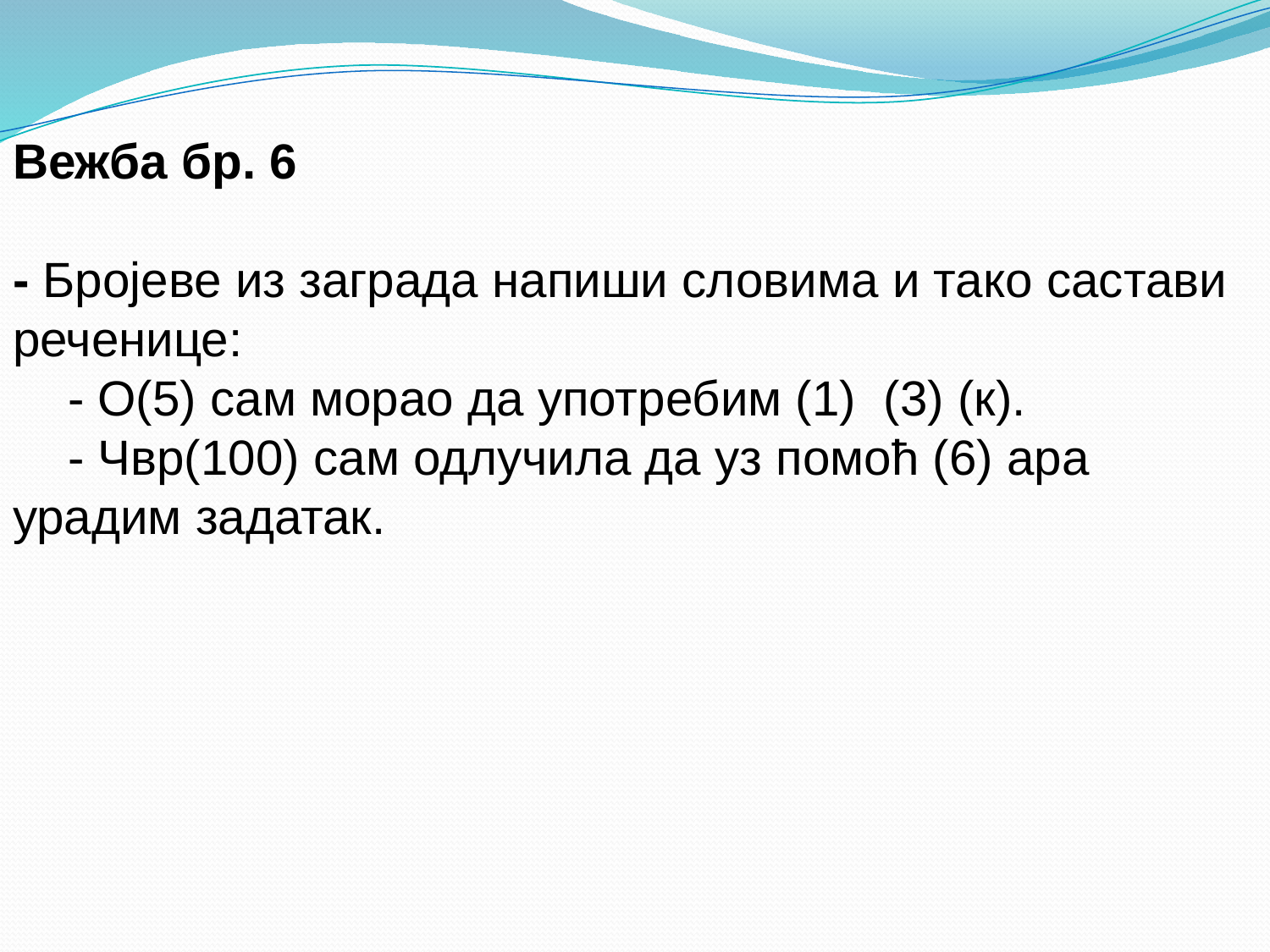

Вежба бр. 6

- Бројеве из заграда напиши словима и тако састави реченице:
    - О(5) сам морао да употребим (1)  (3) (к).
    - Чвр(100) сам одлучила да уз помоћ (6) ара урадим задатак.